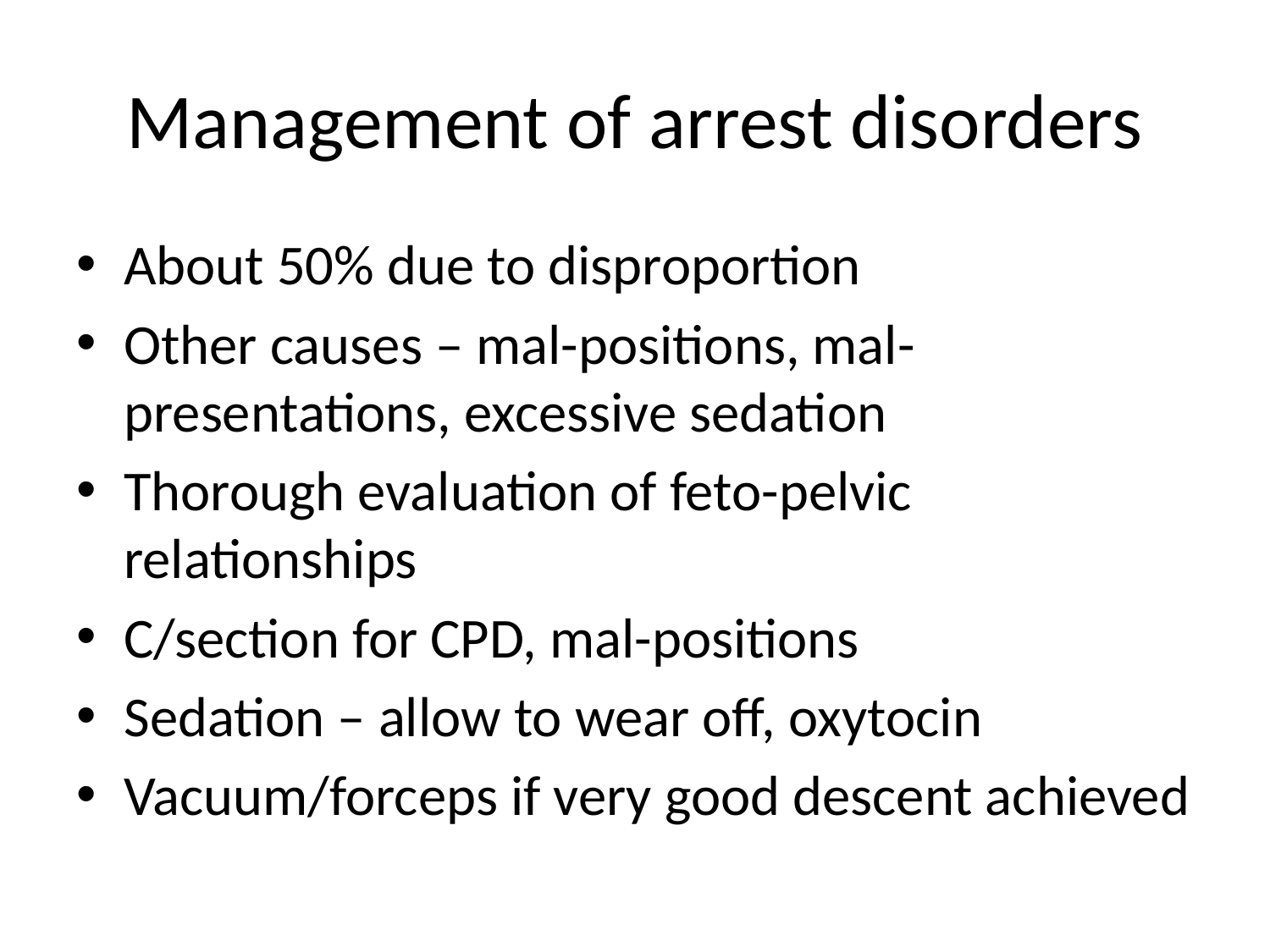

# Management of arrest disorders
About 50% due to disproportion
Other causes – mal-positions, mal-presentations, excessive sedation
Thorough evaluation of feto-pelvic relationships
C/section for CPD, mal-positions
Sedation – allow to wear off, oxytocin
Vacuum/forceps if very good descent achieved